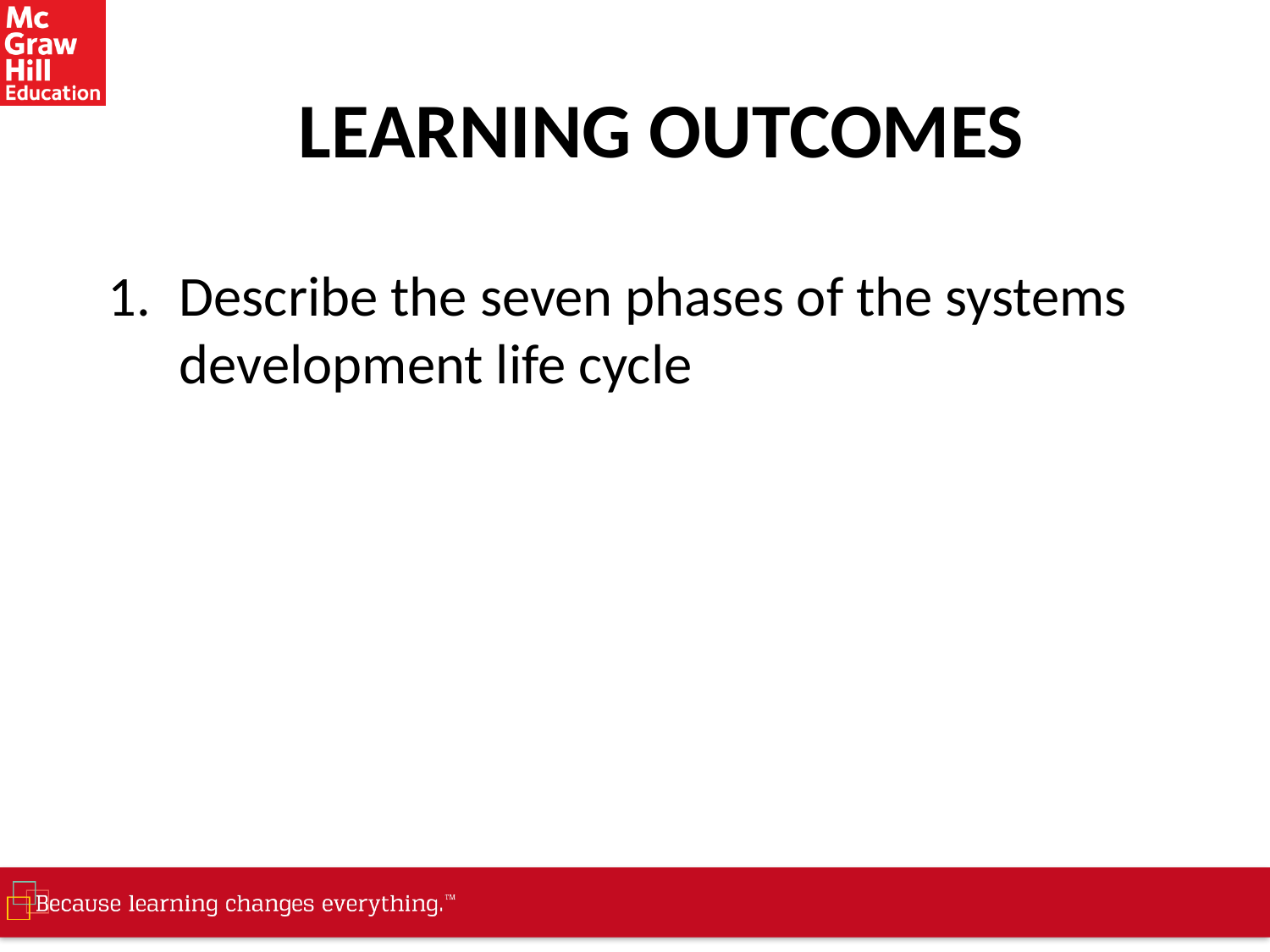

# LEARNING OUTCOMES
Describe the seven phases of the systems development life cycle